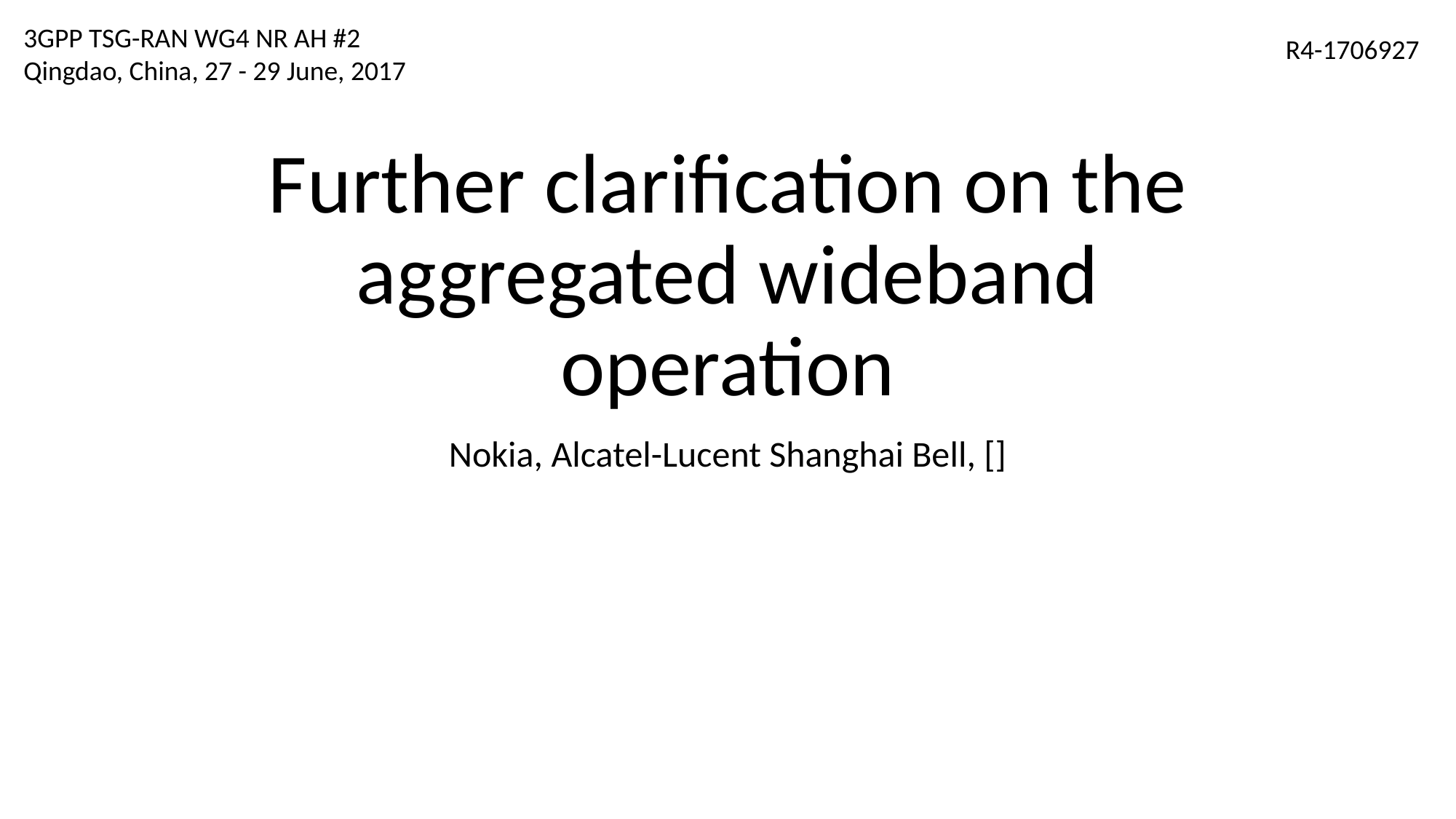

3GPP TSG-RAN WG4 NR AH #2
Qingdao, China, 27 - 29 June, 2017
R4-1706927
# Further clarification on the aggregated wideband operation
Nokia, Alcatel-Lucent Shanghai Bell, []